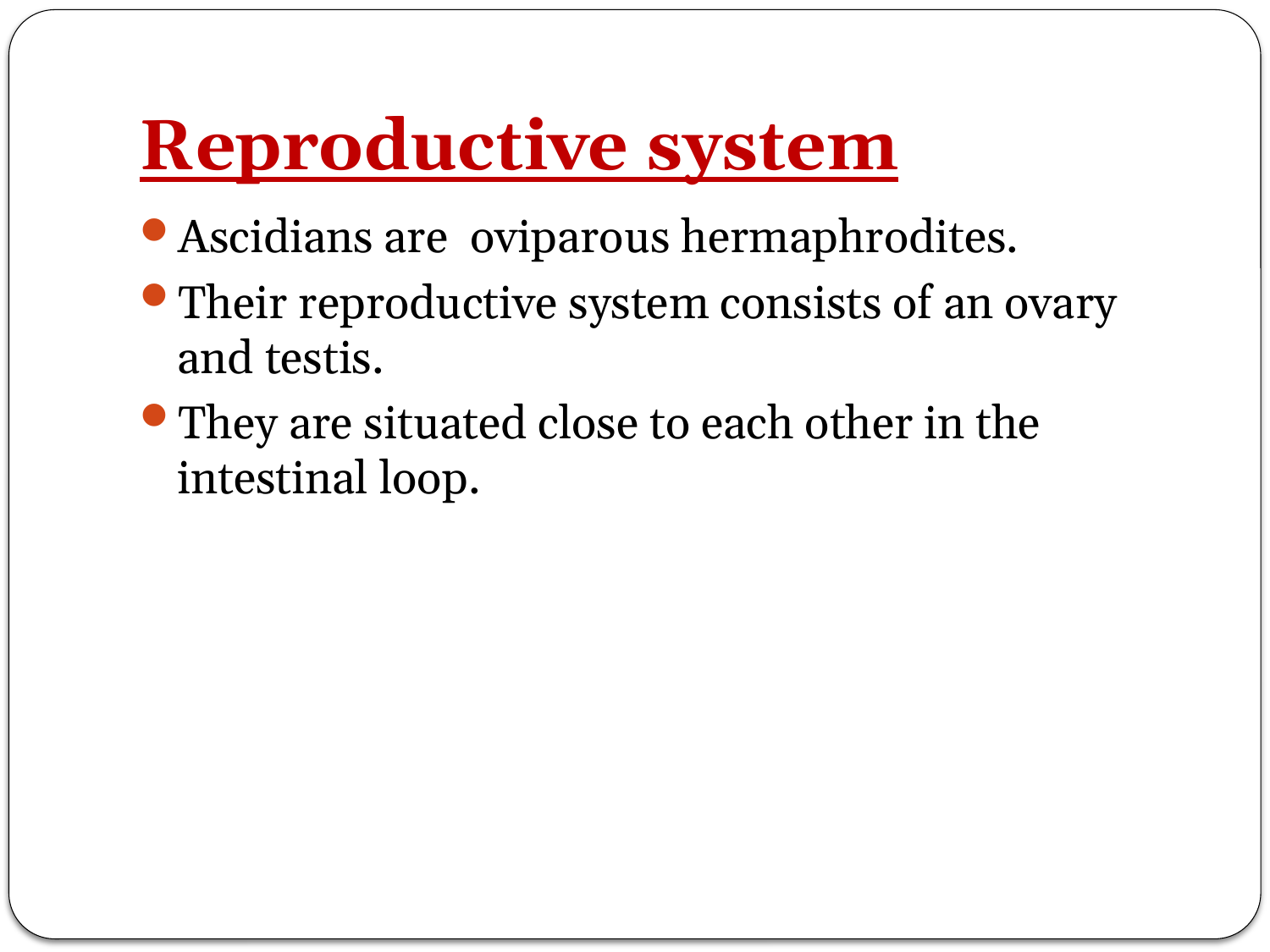

# Reproductive system
Ascidians are  oviparous hermaphrodites.
Their reproductive system consists of an ovary and testis.
They are situated close to each other in the intestinal loop.